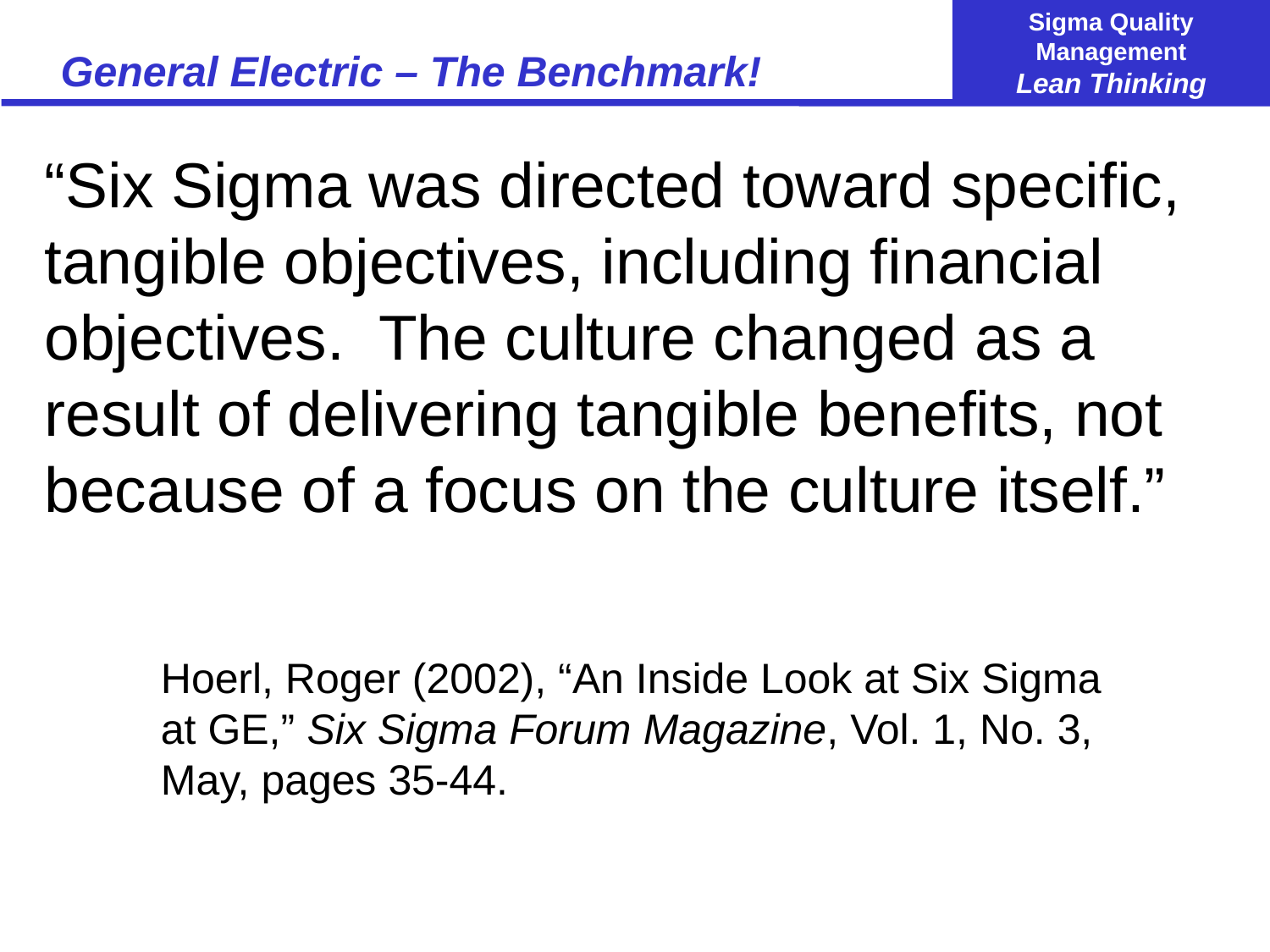

# General Electric – The Benchmark!
“Six Sigma was directed toward specific, tangible objectives, including financial objectives.  The culture changed as a result of delivering tangible benefits, not because of a focus on the culture itself.”
Hoerl, Roger (2002), “An Inside Look at Six Sigma at GE,” Six Sigma Forum Magazine, Vol. 1, No. 3, May, pages 35-44.